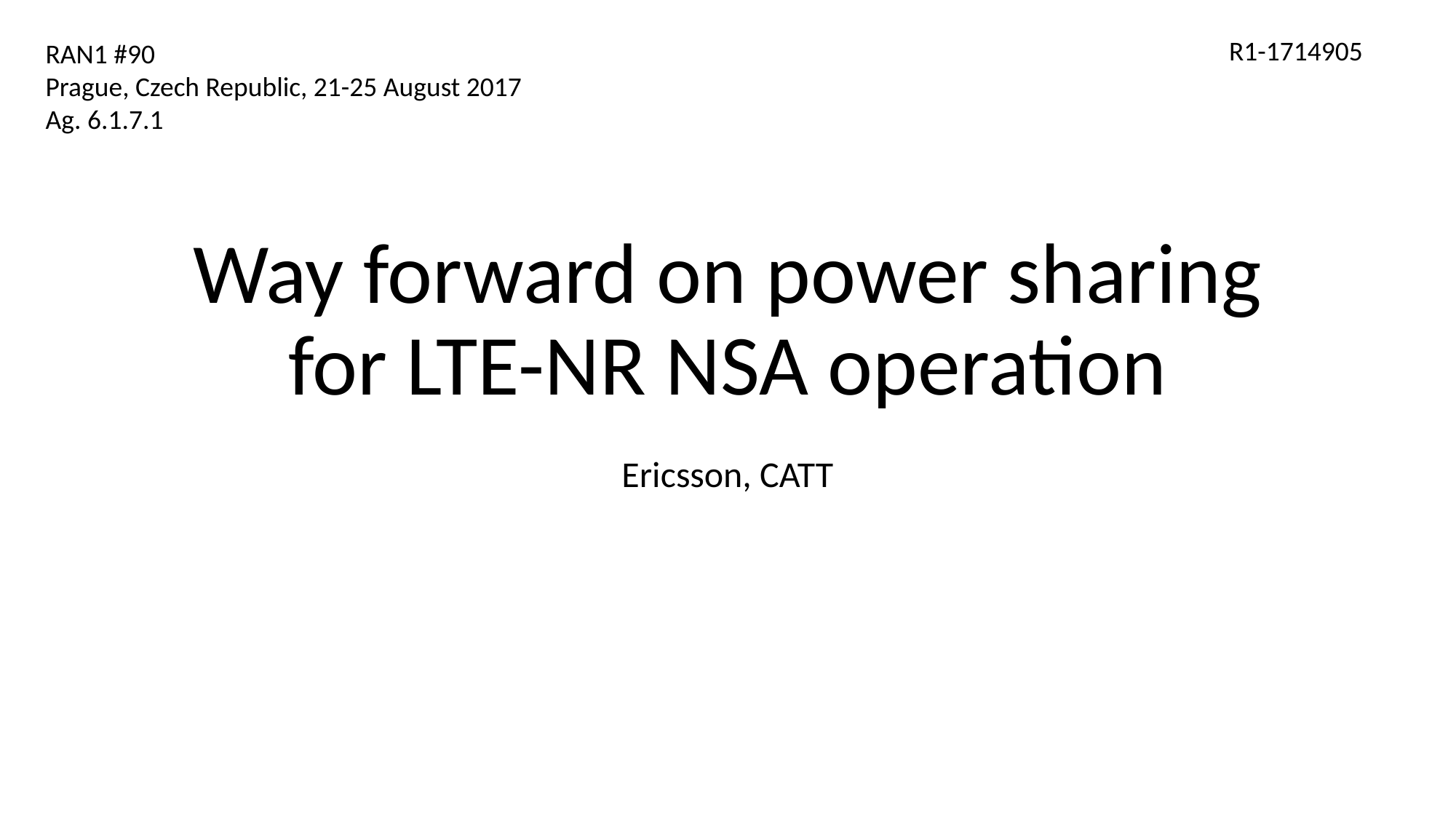

R1-1714905
RAN1 #90
Prague, Czech Republic, 21-25 August 2017
Ag. 6.1.7.1
# Way forward on power sharing for LTE-NR NSA operation
Ericsson, CATT